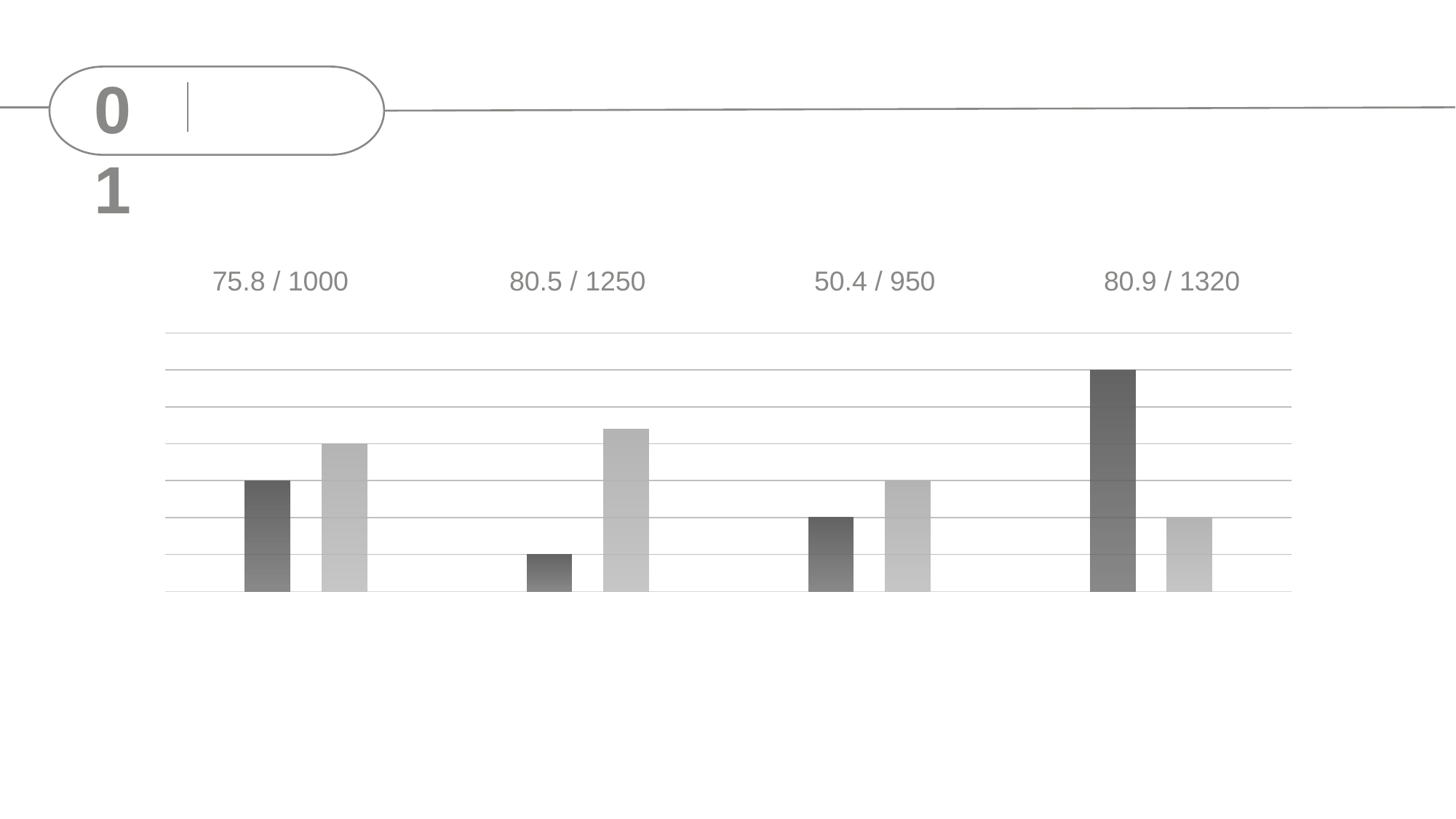

01
75.8 / 1000
80.5 / 1250
50.4 / 950
80.9 / 1320

### Chart

| Category | Series 1 | Series 2 |
|---|---|---|
| 2012 | 3.0 | 4.0 |
| 2013 | 1.0 | 4.4 |
| 2014 | 2.0 | 3.0 |
| 2015 | 6.0 | 2.0 |